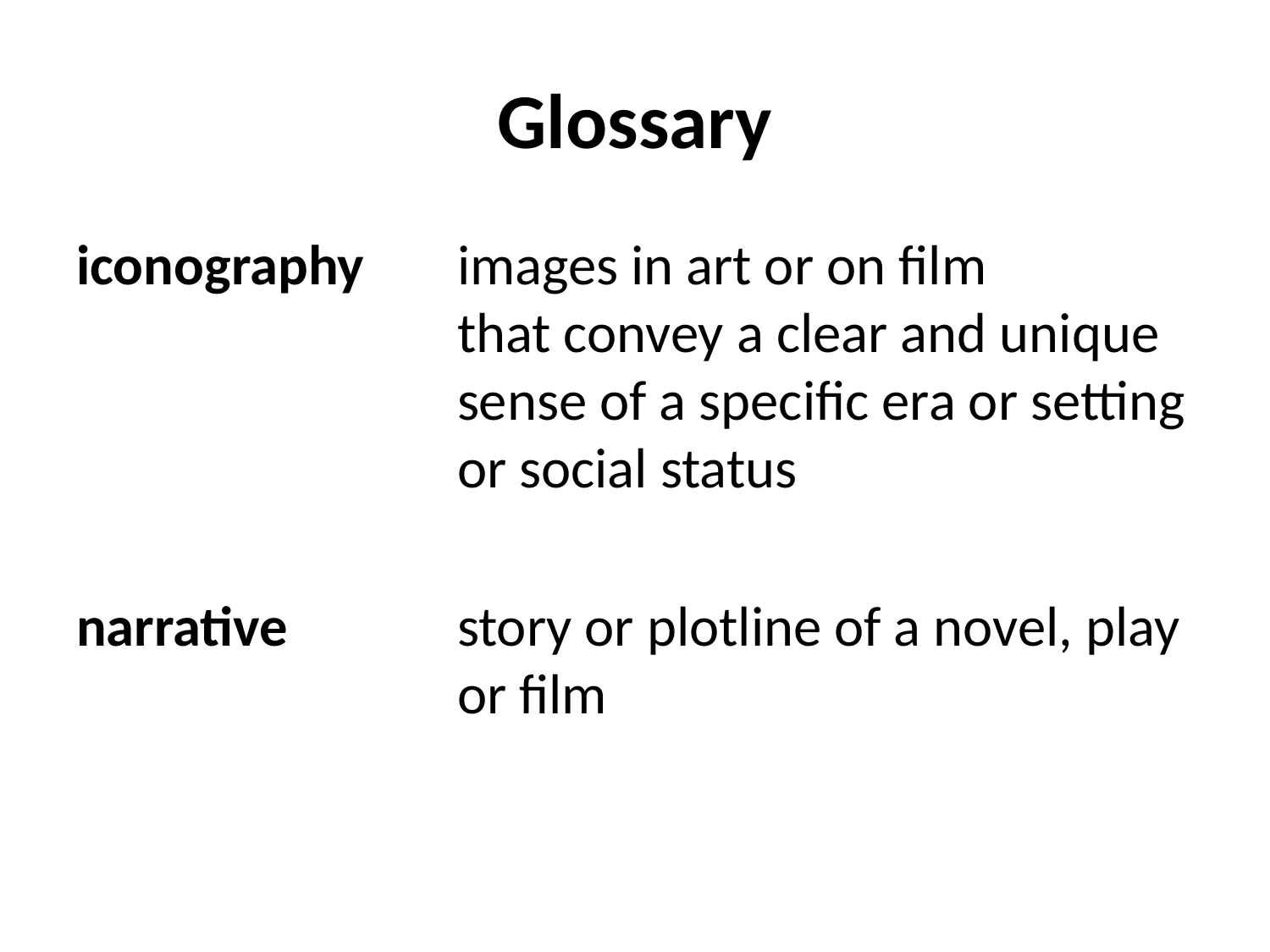

# Glossary
iconography	images in art or on film 				that convey a clear and unique 			sense of a specific era or setting 			or social status

narrative		story or plotline of a novel, play 			or film